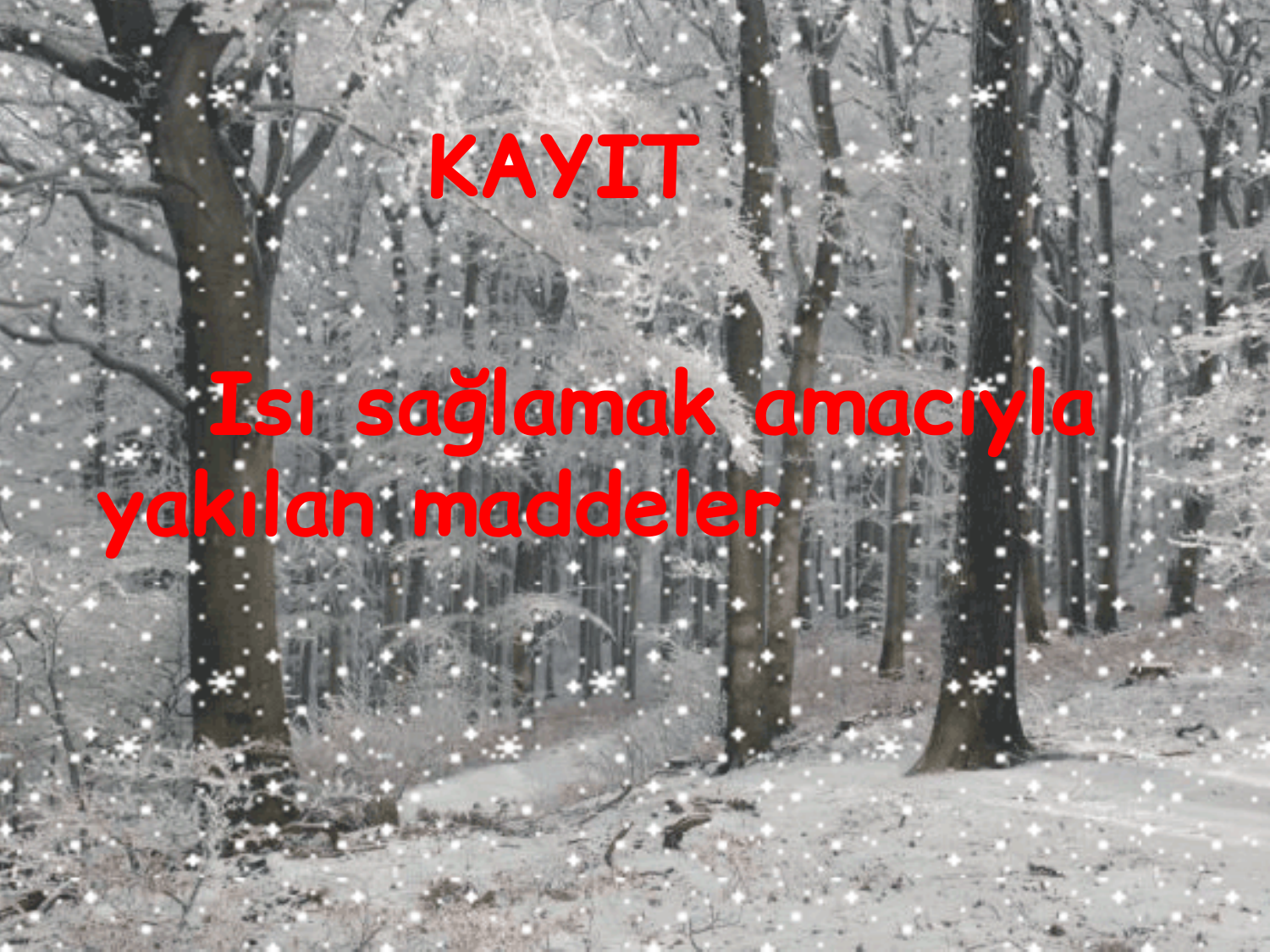

#
         KAYIT

   Isı sağlamak amacıyla yakılan maddeler